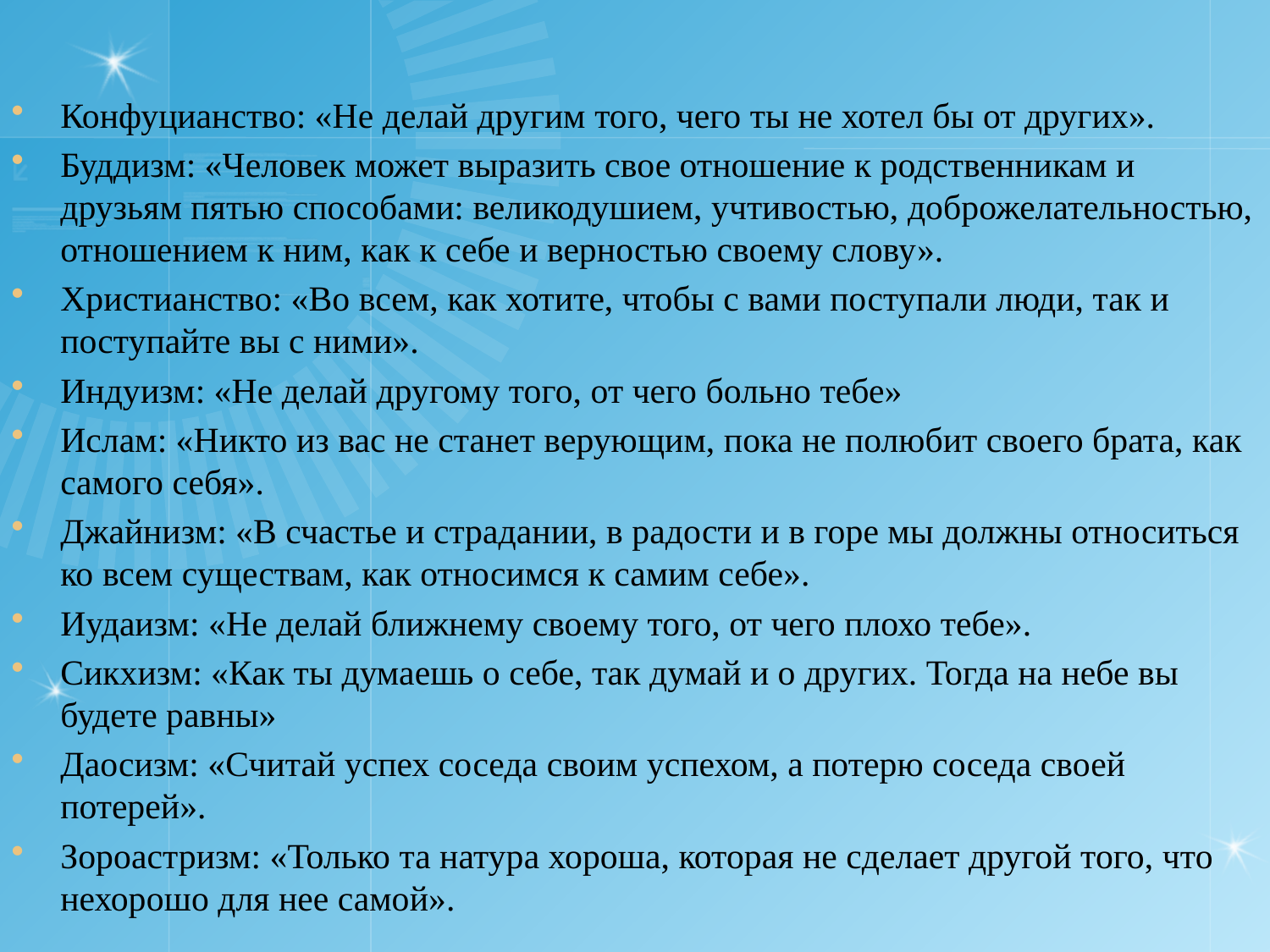

Конфуцианство: «Не делай другим того, чего ты не хотел бы от других».
Буддизм: «Человек может выразить свое отношение к родственникам и друзьям пятью способами: великодушием, учтивостью, доброжелательностью, отношением к ним, как к себе и верностью своему слову».
Христианство: «Во всем, как хотите, чтобы с вами поступали люди, так и поступайте вы с ними».
Индуизм: «Не делай другому того, от чего больно тебе»
Ислам: «Никто из вас не станет верующим, пока не полюбит своего брата, как самого себя».
Джайнизм: «В счастье и страдании, в радости и в горе мы должны относиться ко всем существам, как относимся к самим себе».
Иудаизм: «Не делай ближнему своему того, от чего плохо тебе».
Сикхизм: «Как ты думаешь о себе, так думай и о других. Тогда на небе вы будете равны»
Даосизм: «Считай успех соседа своим успехом, а потерю соседа своей потерей».
Зороастризм: «Только та натура хороша, которая не сделает другой того, что нехорошо для нее самой».